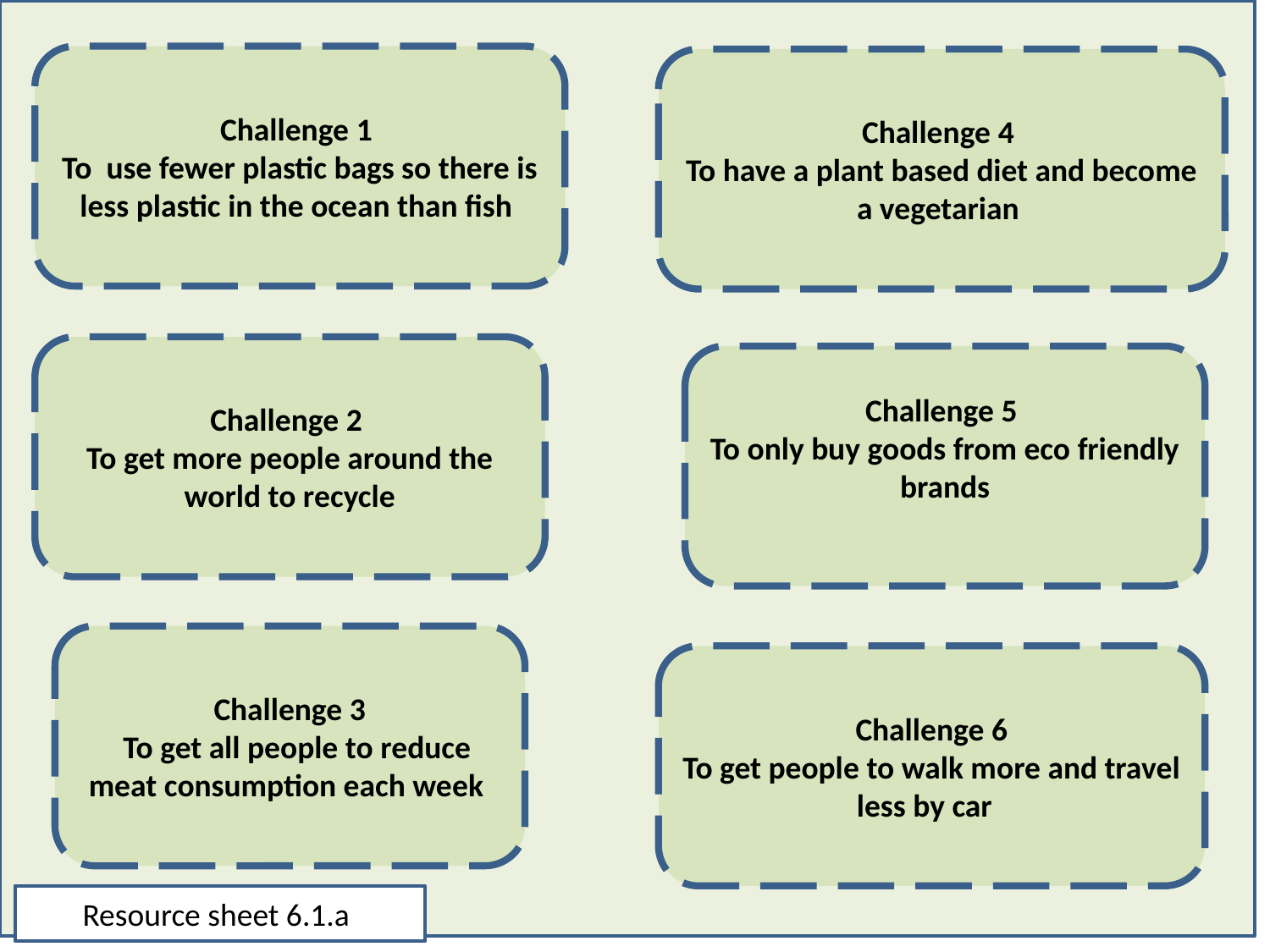

Challenge 1
To  use fewer plastic bags so there is less plastic in the ocean than fish
Challenge 4
To have a plant based diet and become a vegetarian
Challenge 2
To get more people around the world to recycle
Challenge 5
To only buy goods from eco friendly brands

Challenge 3
  To get all people to reduce meat consumption each week
Challenge 6
To get people to walk more and travel less by car
Resource sheet 6.1.a